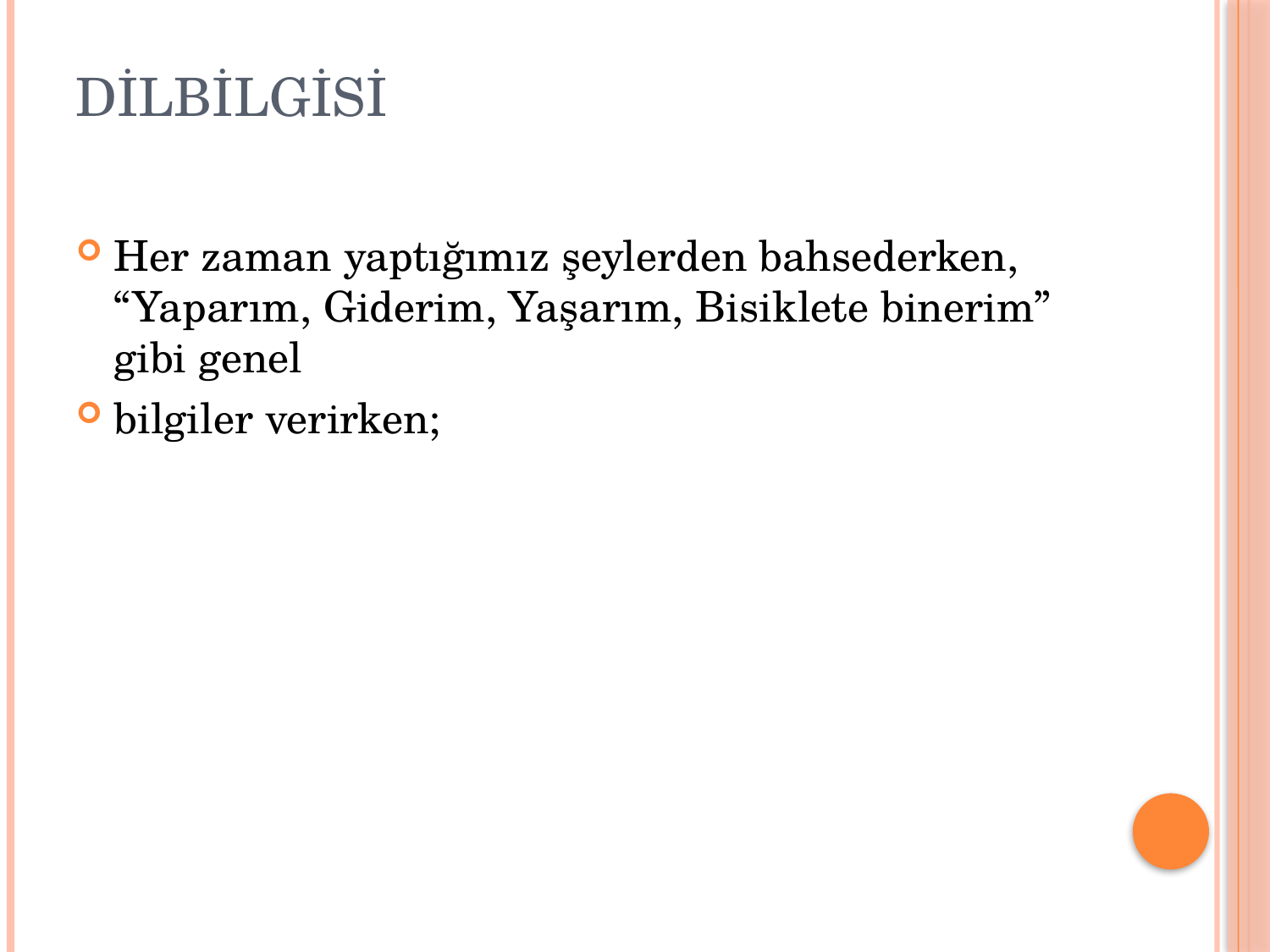

# Dilbilgisi
Her zaman yaptığımız şeylerden bahsederken, “Yaparım, Giderim, Yaşarım, Bisiklete binerim” gibi genel
bilgiler verirken;